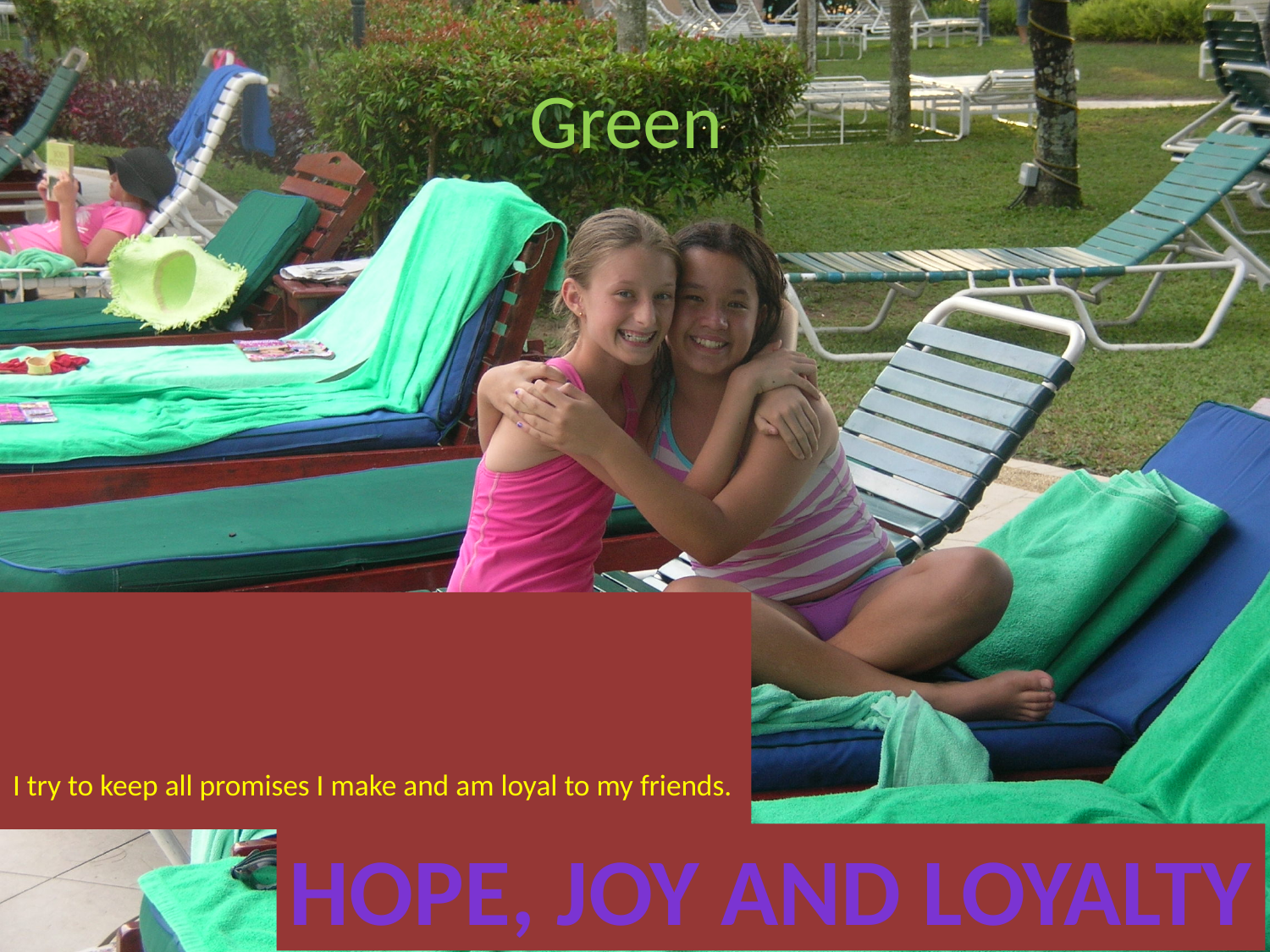

# Green

I try to keep all promises I make and am loyal to my friends.

Hope, Joy and Loyalty